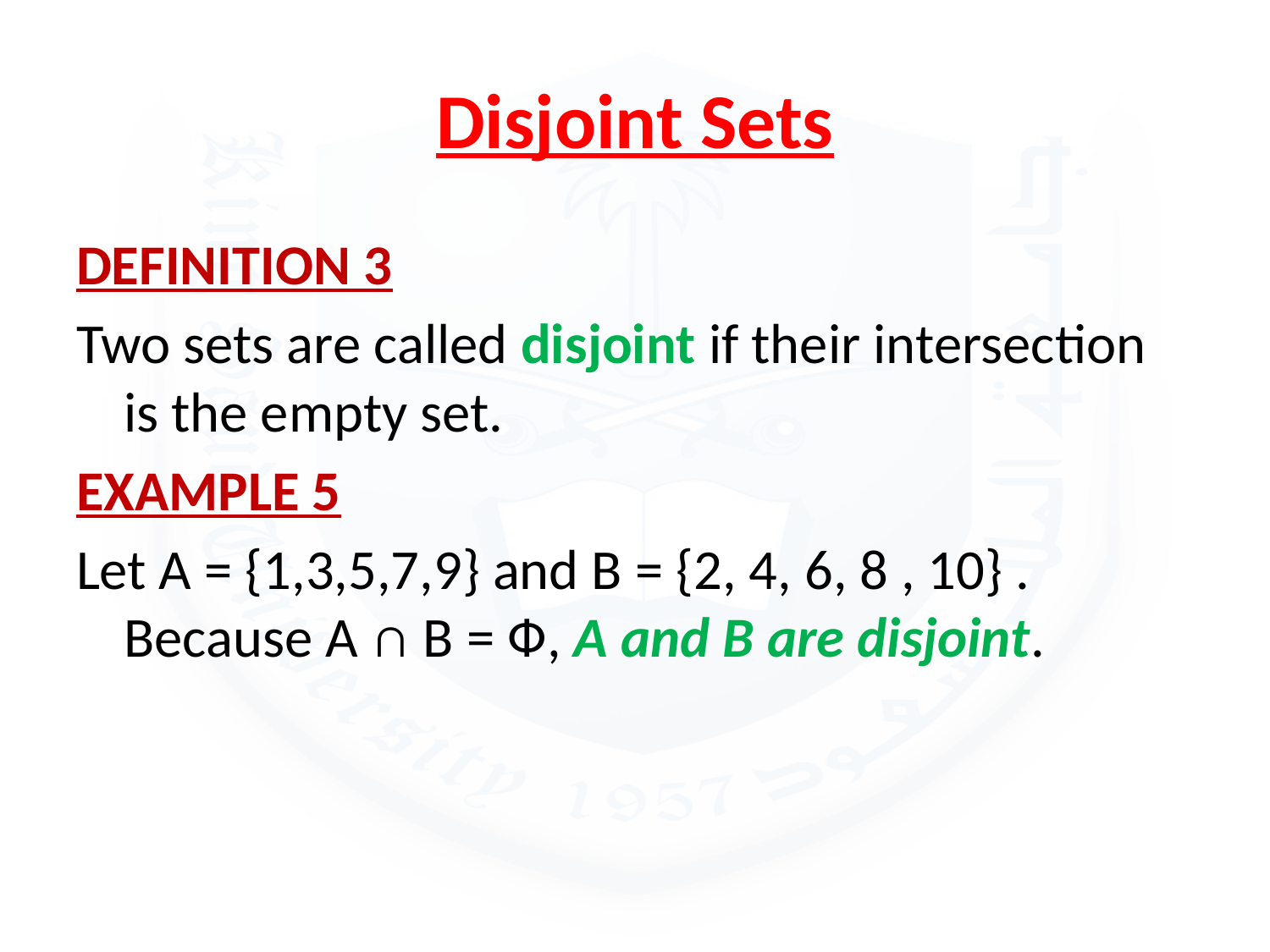

# Disjoint Sets
DEFINITION 3
Two sets are called disjoint if their intersection is the empty set.
EXAMPLE 5
Let A = {1,3,5,7,9} and B = {2, 4, 6, 8 , 10} . Because A ∩ B = Ф, A and B are disjoint.